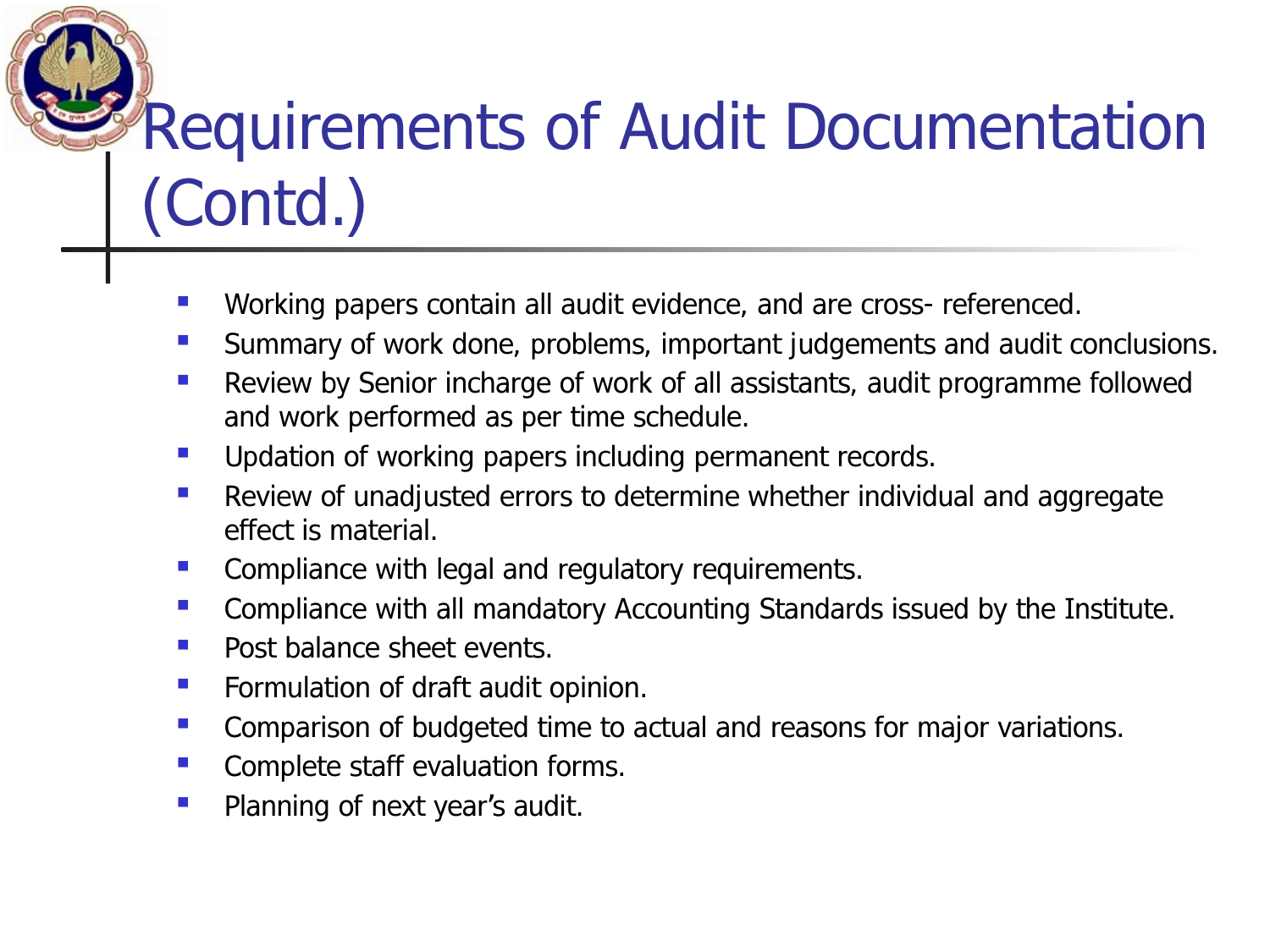

# Requirements of Audit Documentation (Contd.)
Working papers contain all audit evidence, and are cross- referenced.
Summary of work done, problems, important judgements and audit conclusions.
Review by Senior incharge of work of all assistants, audit programme followed and work performed as per time schedule.
Updation of working papers including permanent records.
Review of unadjusted errors to determine whether individual and aggregate effect is material.
Compliance with legal and regulatory requirements.
Compliance with all mandatory Accounting Standards issued by the Institute.
Post balance sheet events.
Formulation of draft audit opinion.
Comparison of budgeted time to actual and reasons for major variations.
Complete staff evaluation forms.
Planning of next year’s audit.